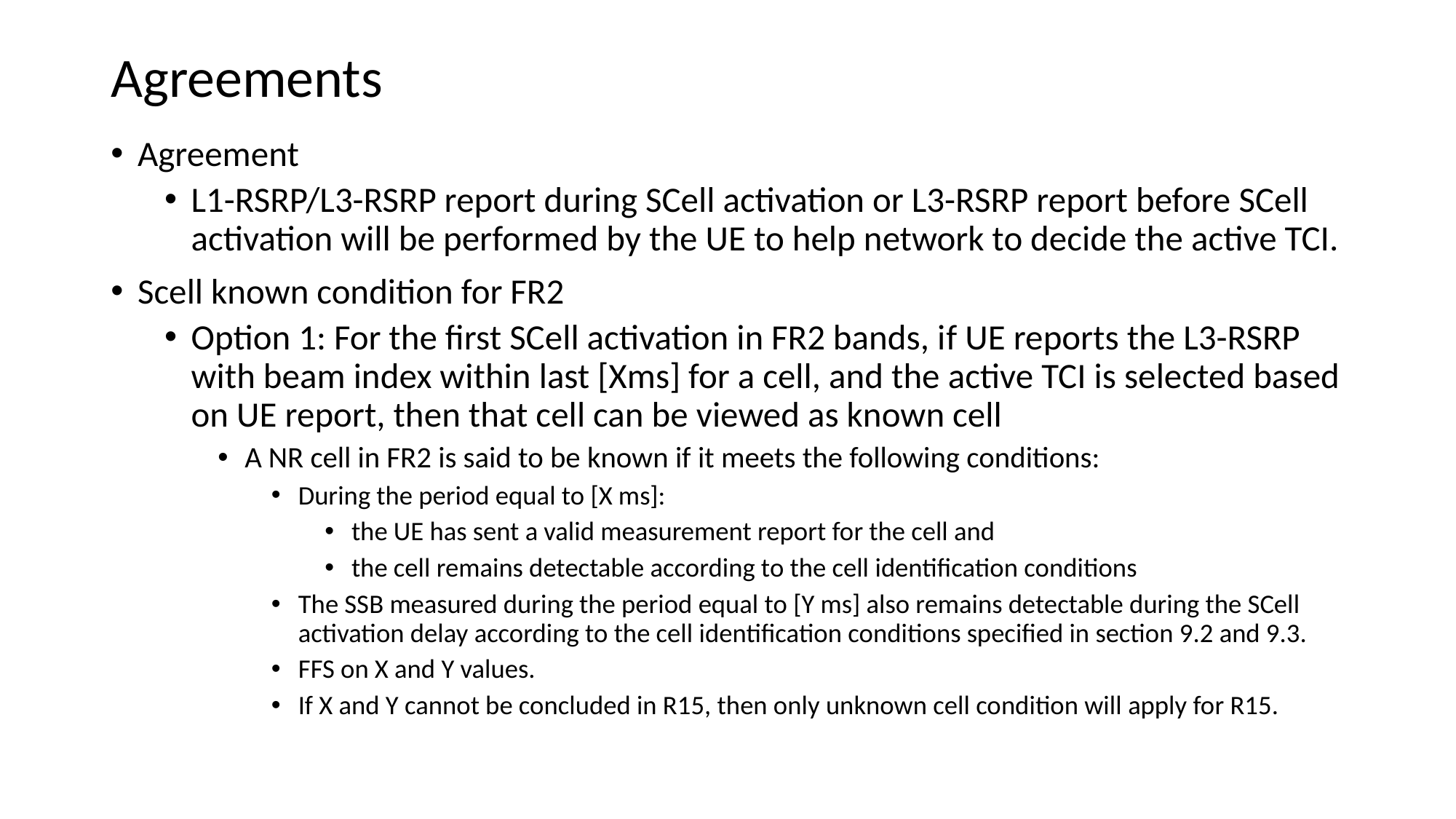

# Agreements
Agreement
L1-RSRP/L3-RSRP report during SCell activation or L3-RSRP report before SCell activation will be performed by the UE to help network to decide the active TCI.
Scell known condition for FR2
Option 1: For the first SCell activation in FR2 bands, if UE reports the L3-RSRP with beam index within last [Xms] for a cell, and the active TCI is selected based on UE report, then that cell can be viewed as known cell
A NR cell in FR2 is said to be known if it meets the following conditions:
During the period equal to [X ms]:
the UE has sent a valid measurement report for the cell and
the cell remains detectable according to the cell identification conditions
The SSB measured during the period equal to [Y ms] also remains detectable during the SCell activation delay according to the cell identification conditions specified in section 9.2 and 9.3.
FFS on X and Y values.
If X and Y cannot be concluded in R15, then only unknown cell condition will apply for R15.